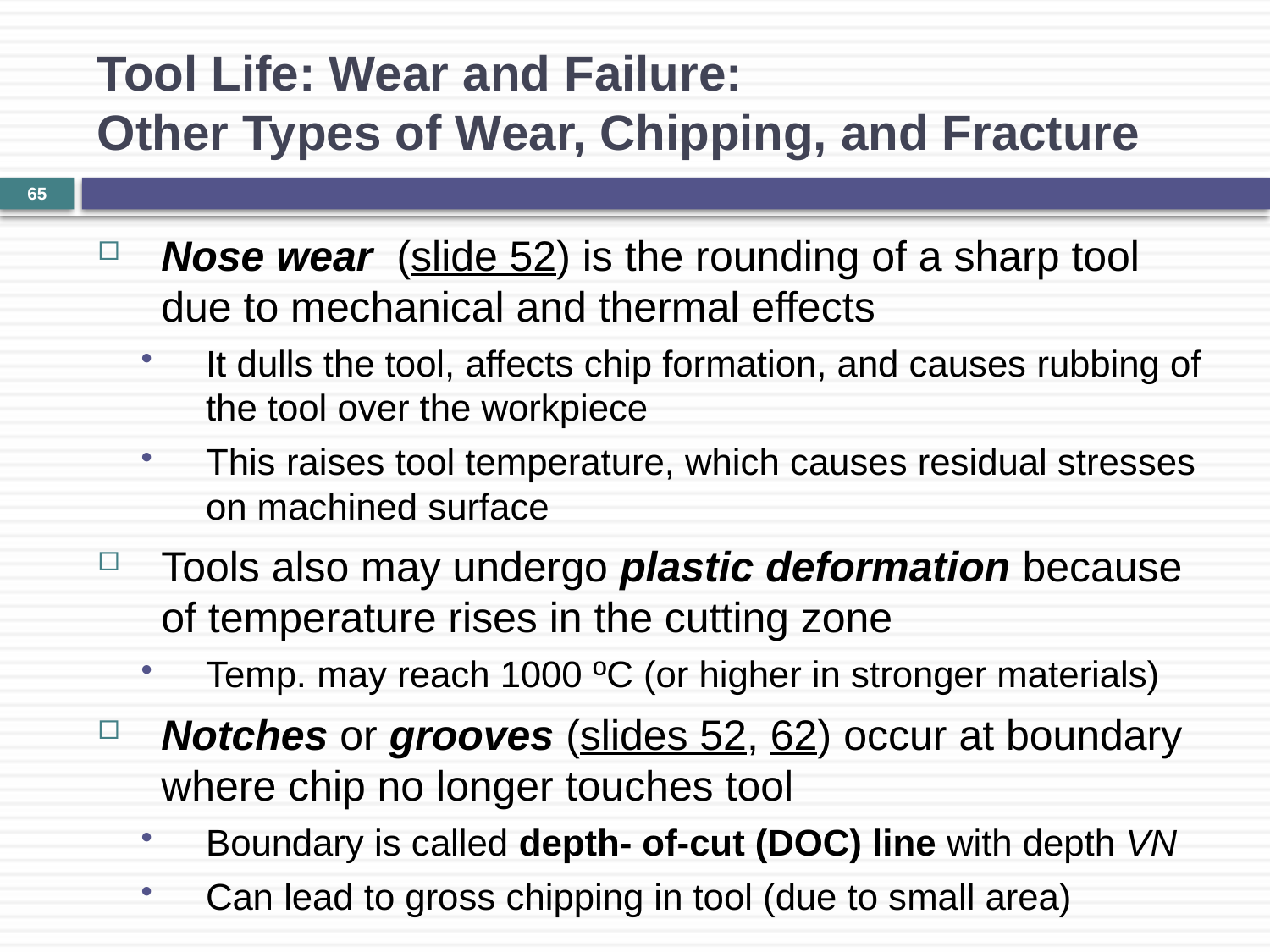

Tool Life: Wear and Failure:
Other Types of Wear, Chipping, and Fracture
65
Nose wear  (slide 52) is the rounding of a sharp tool due to mechanical and thermal effects
It dulls the tool, affects chip formation, and causes rubbing of the tool over the workpiece
This raises tool temperature, which causes residual stresses on machined surface
Tools also may undergo plastic deformation because of temperature rises in the cutting zone
Temp. may reach 1000 ºC (or higher in stronger materials)
Notches or grooves (slides 52, 62) occur at boundary where chip no longer touches tool
Boundary is called depth- of-cut (DOC) line with depth VN
Can lead to gross chipping in tool (due to small area)